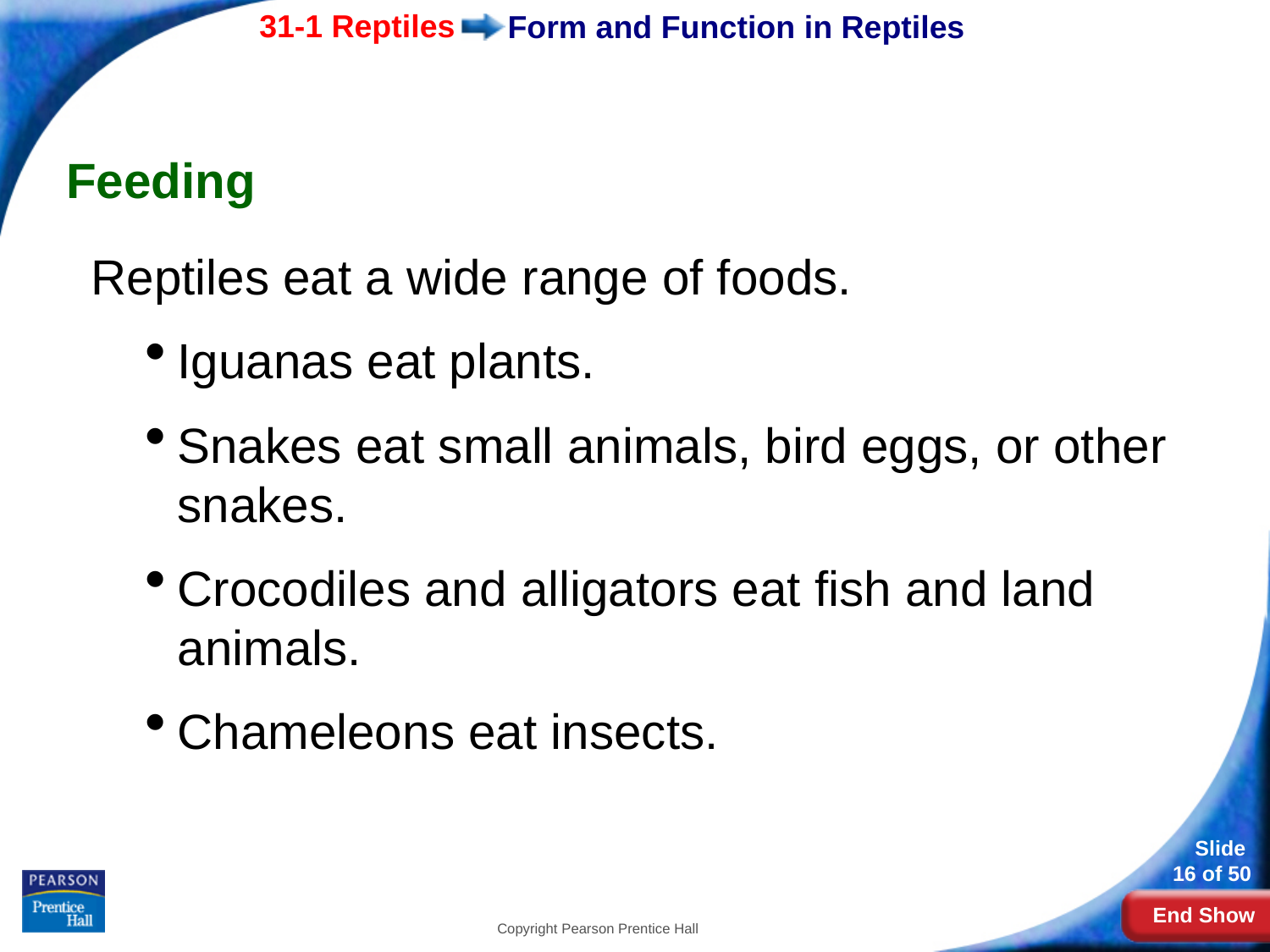

# Form and Function in Reptiles
Feeding
Reptiles eat a wide range of foods.
Iguanas eat plants.
Snakes eat small animals, bird eggs, or other snakes.
Crocodiles and alligators eat fish and land animals.
Chameleons eat insects.
Copyright Pearson Prentice Hall